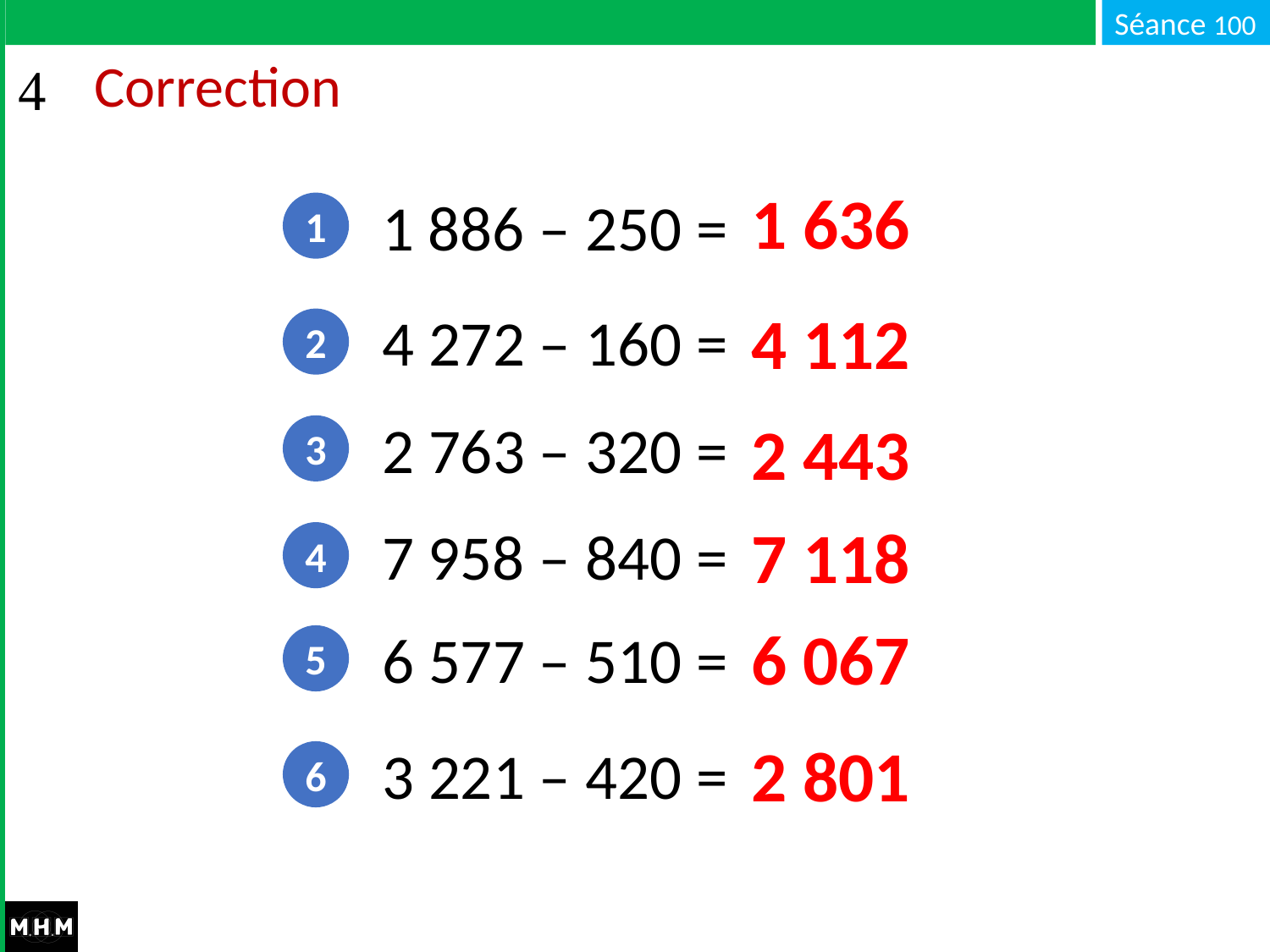

# Correction
1 636
1 886 – 250 = …
1
4 112
4 272 – 160 = …
2
2 763 – 320 = …
2 443
3
7 118
7 958 – 840 = …
4
6 067
6 577 – 510 = …
5
2 801
3 221 – 420 = …
6